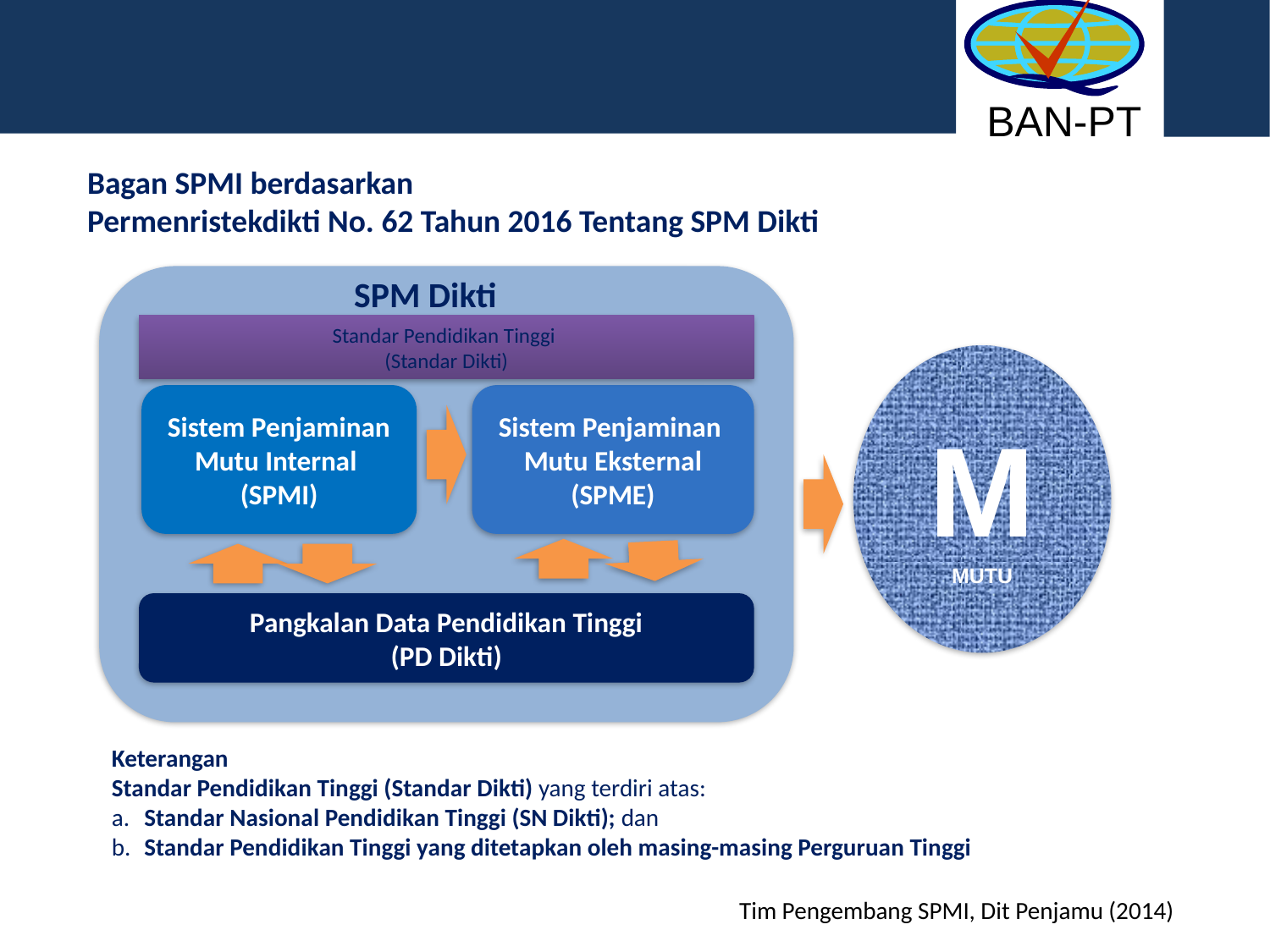

BAN-PT

Bagan SPMI berdasarkan
Permenristekdikti No. 62 Tahun 2016 Tentang SPM Dikti

SPM Dikti
Standar Pendidikan Tinggi
(Standar Dikti)
M
MUTU
Sistem Penjaminan Mutu Internal
(SPMI)
Sistem Penjaminan
Mutu Eksternal
(SPME)

Pangkalan Data Pendidikan Tinggi
(PD Dikti)
Keterangan
Standar Pendidikan Tinggi (Standar Dikti) yang terdiri atas:
a.  	Standar Nasional Pendidikan Tinggi (SN Dikti); dan
b. 	Standar Pendidikan Tinggi yang ditetapkan oleh masing-masing Perguruan Tinggi
Tim Pengembang SPMI, Dit Penjamu (2014)